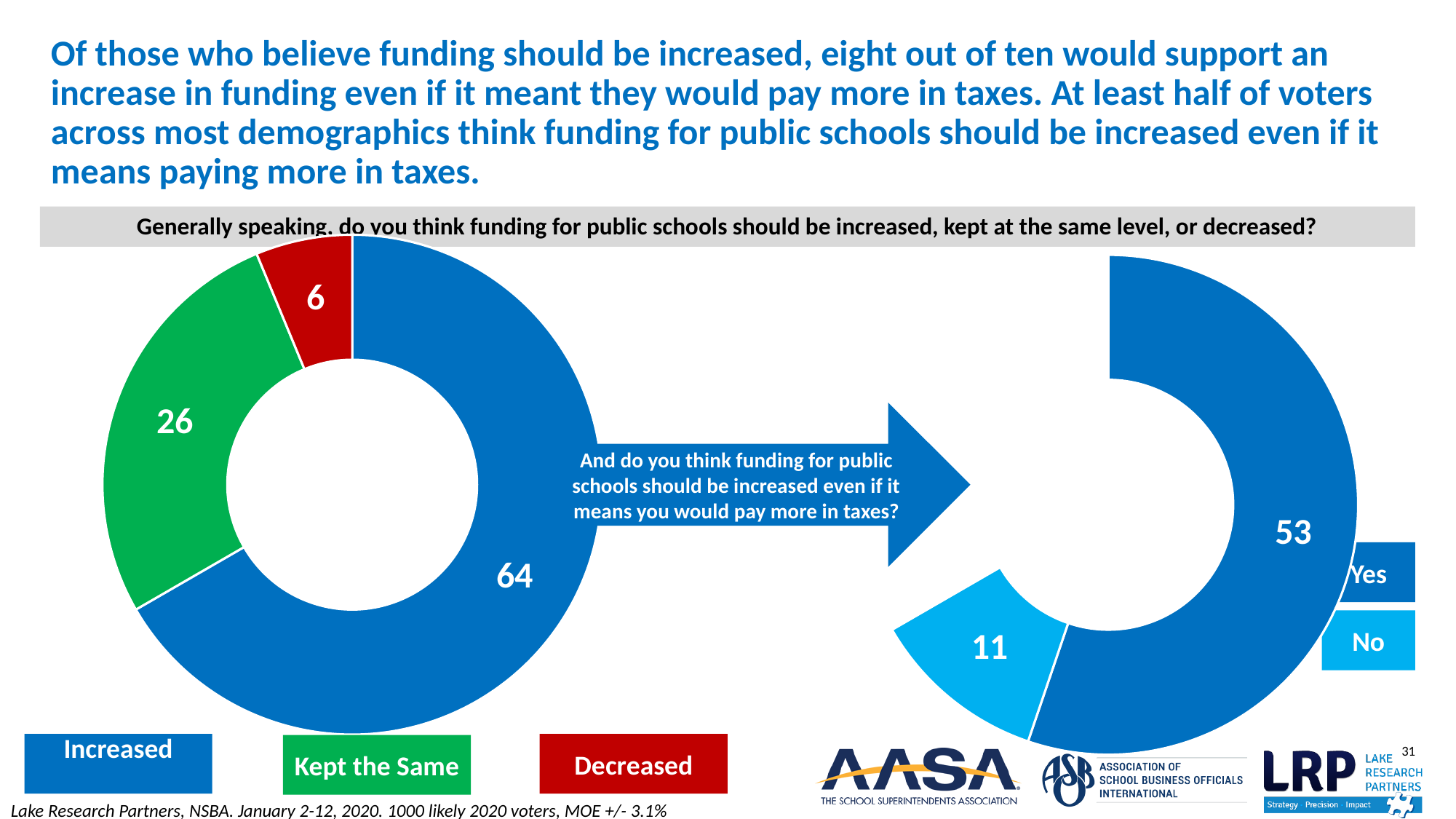

# Of those who believe funding should be increased, eight out of ten would support an increase in funding even if it meant they would pay more in taxes. At least half of voters across most demographics think funding for public schools should be increased even if it means paying more in taxes.
Generally speaking, do you think funding for public schools should be increased, kept at the same level, or decreased?

### Chart

| Category | Sales |
|---|---|
| 1st Qtr | 64.0 |
| 2nd Qtr | 26.0 |
| 3rd Qtr | 6.0 |

### Chart

| Category | Sales |
|---|---|
| 1st Qtr | 53.0 |
| 2nd Qtr | 11.0 |
| 3rd Qtr | 32.0 |
And do you think funding for public schools should be increased even if it means you would pay more in taxes?
Yes
No
Increased
Decreased
Kept the Same
Lake Research Partners, NSBA. January 2-12, 2020. 1000 likely 2020 voters, MOE +/- 3.1%